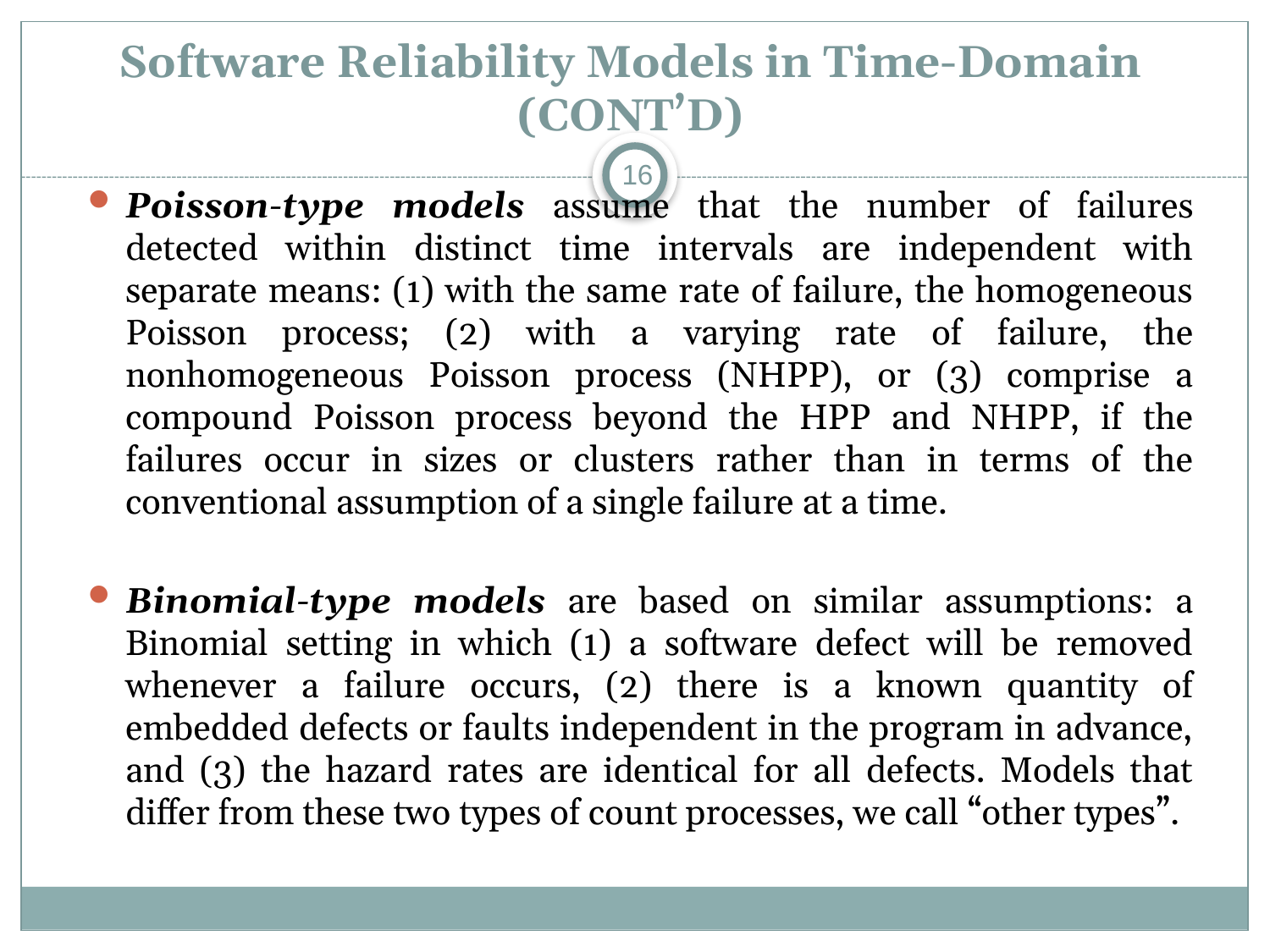

# Software Reliability Models in Time-Domain (CONT’D)
16
Poisson-type models assume that the number of failures detected within distinct time intervals are independent with separate means: (1) with the same rate of failure, the homogeneous Poisson process; (2) with a varying rate of failure, the nonhomogeneous Poisson process (NHPP), or (3) comprise a compound Poisson process beyond the HPP and NHPP, if the failures occur in sizes or clusters rather than in terms of the conventional assumption of a single failure at a time.

Binomial-type models are based on similar assumptions: a Binomial setting in which (1) a software defect will be removed whenever a failure occurs, (2) there is a known quantity of embedded defects or faults independent in the program in advance, and (3) the hazard rates are identical for all defects. Models that differ from these two types of count processes, we call “other types”.